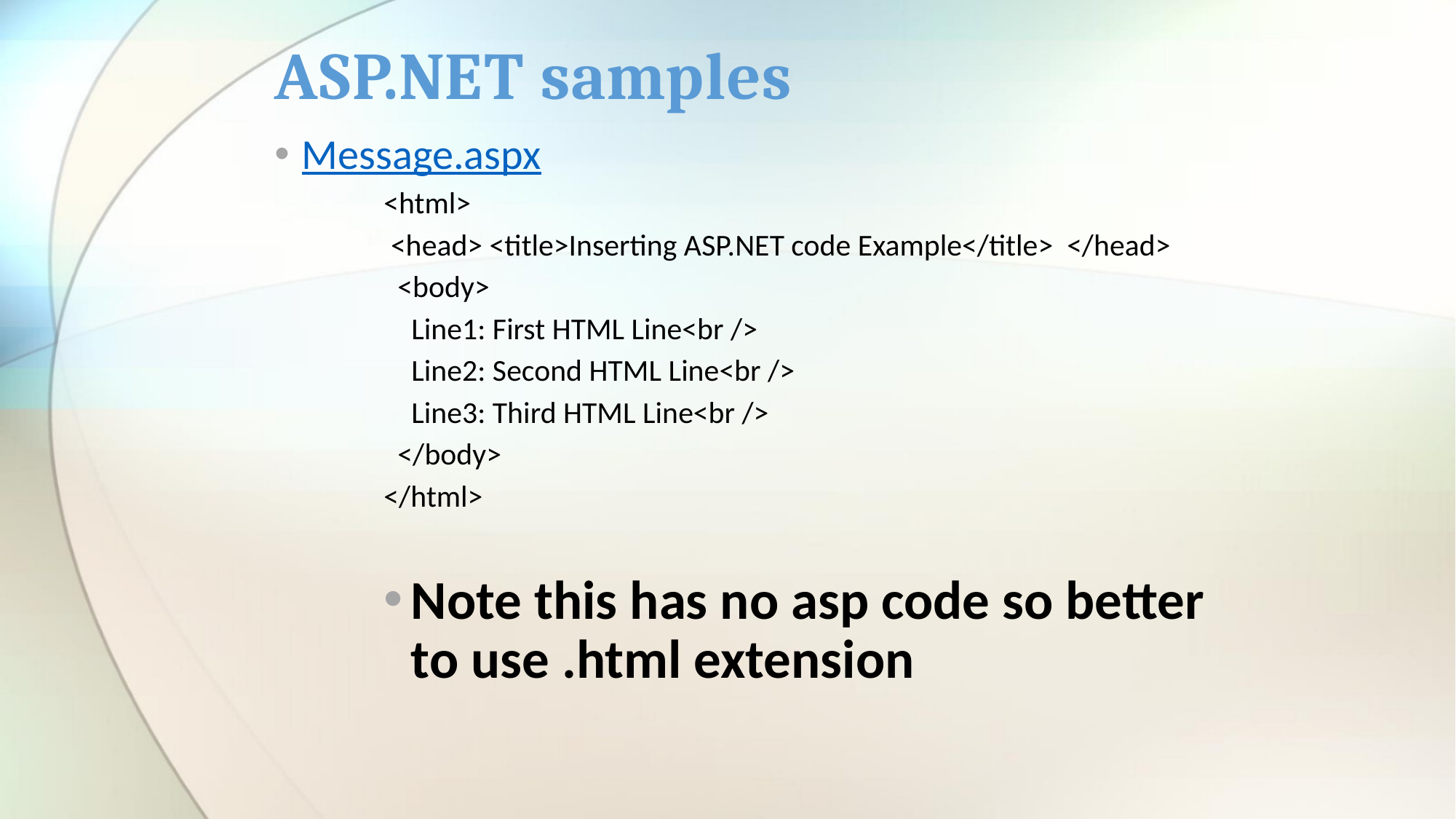

# ASP.NET samples
Message.aspx
<html>
 <head> <title>Inserting ASP.NET code Example</title>  </head>
  <body>
    Line1: First HTML Line<br />
    Line2: Second HTML Line<br />
    Line3: Third HTML Line<br />
  </body>
</html>

Note this has no asp code so better to use .html extension